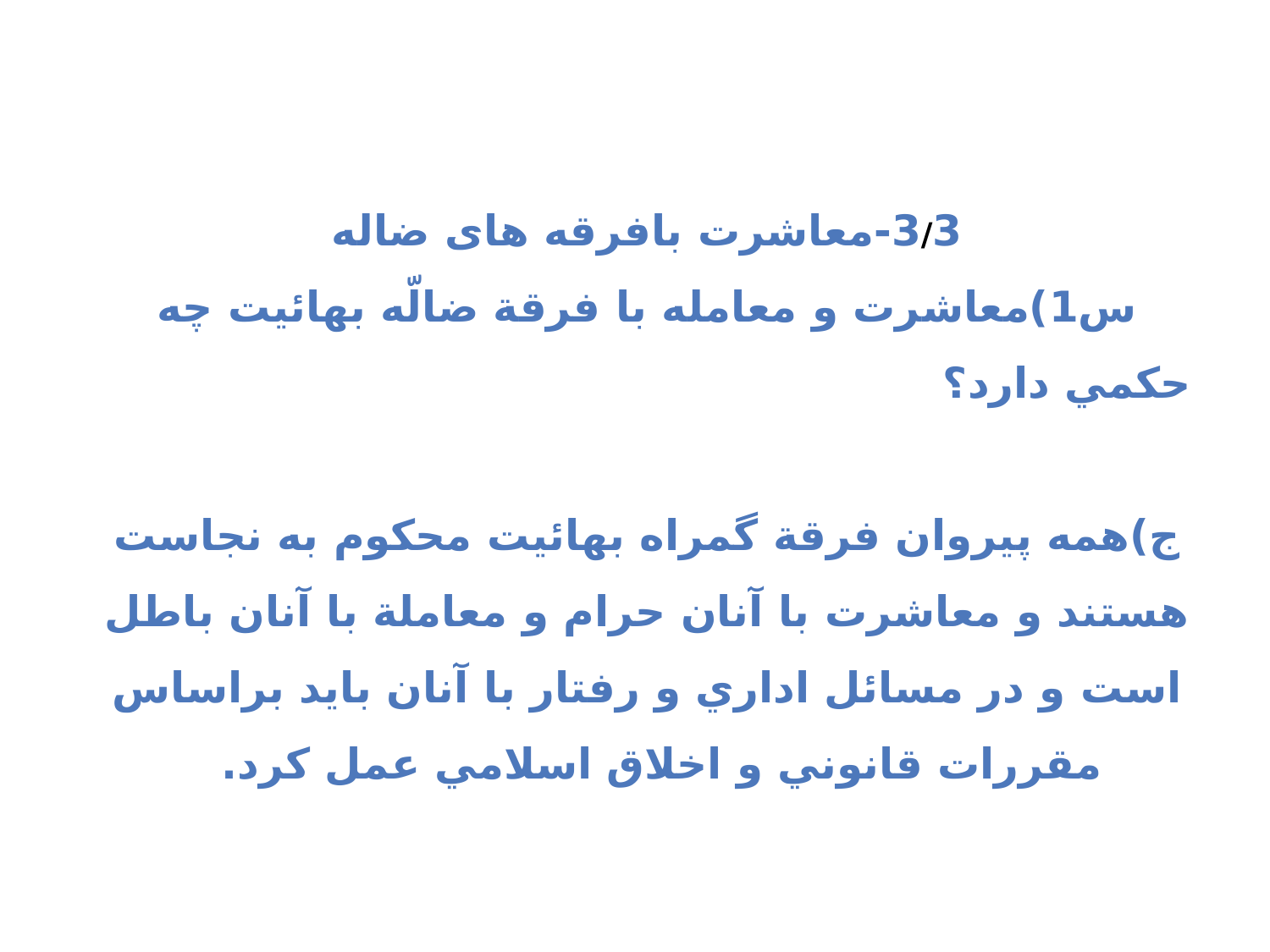

3/3-معاشرت بافرقه های ضاله
س1)معاشرت و معامله با فرقة ضالّه بهائيت چه حكمي دارد؟
ج)همه پيروان فرقة گمراه بهائيت محكوم به نجاست هستند و معاشرت با آنان حرام و معاملة با آنان باطل است و در مسائل اداري و رفتار با آنان بايد براساس مقررات قانوني و اخلاق اسلامي عمل كرد.